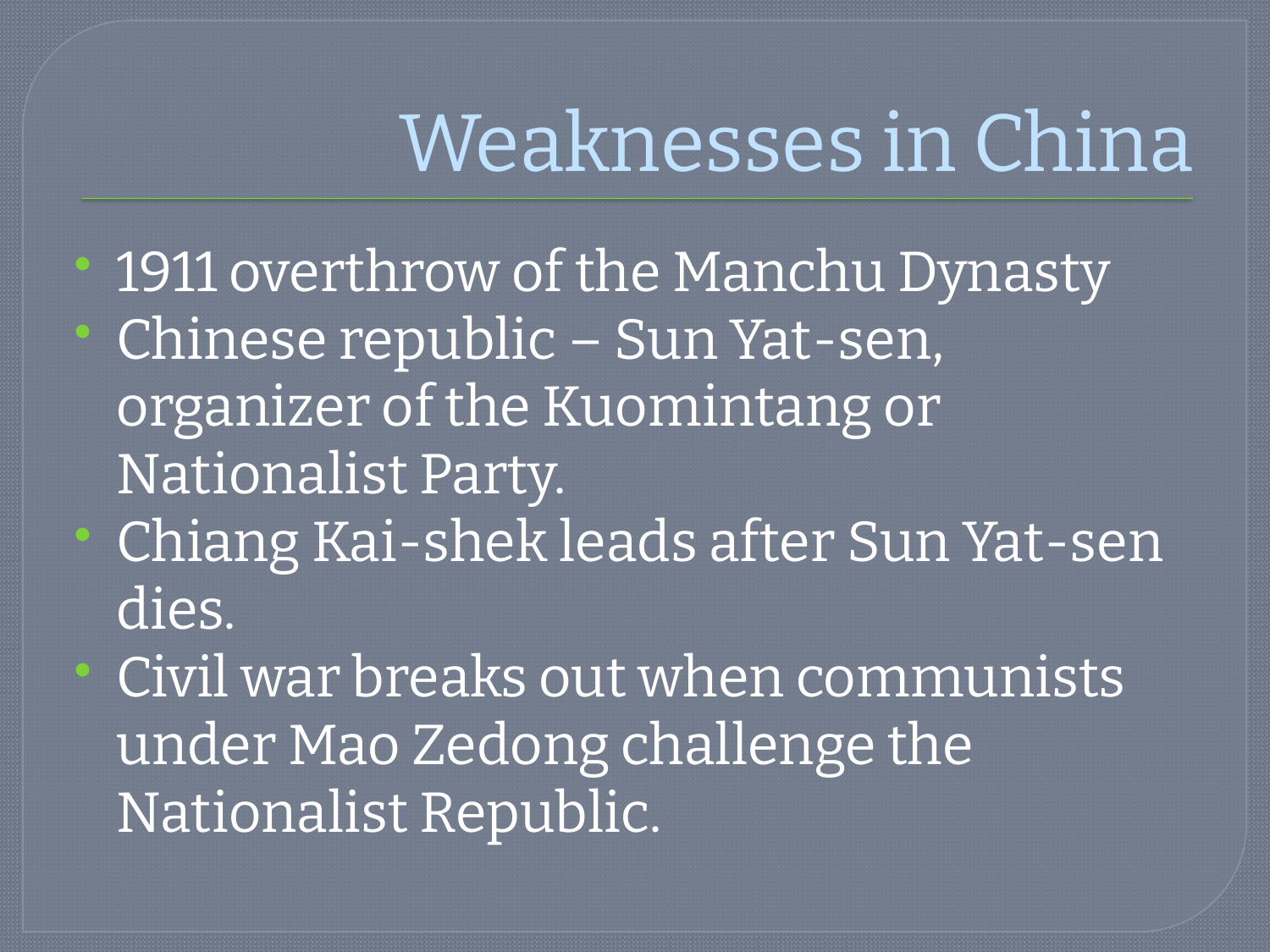

# Weaknesses in China
1911 overthrow of the Manchu Dynasty
Chinese republic – Sun Yat-sen, organizer of the Kuomintang or Nationalist Party.
Chiang Kai-shek leads after Sun Yat-sen dies.
Civil war breaks out when communists under Mao Zedong challenge the Nationalist Republic.